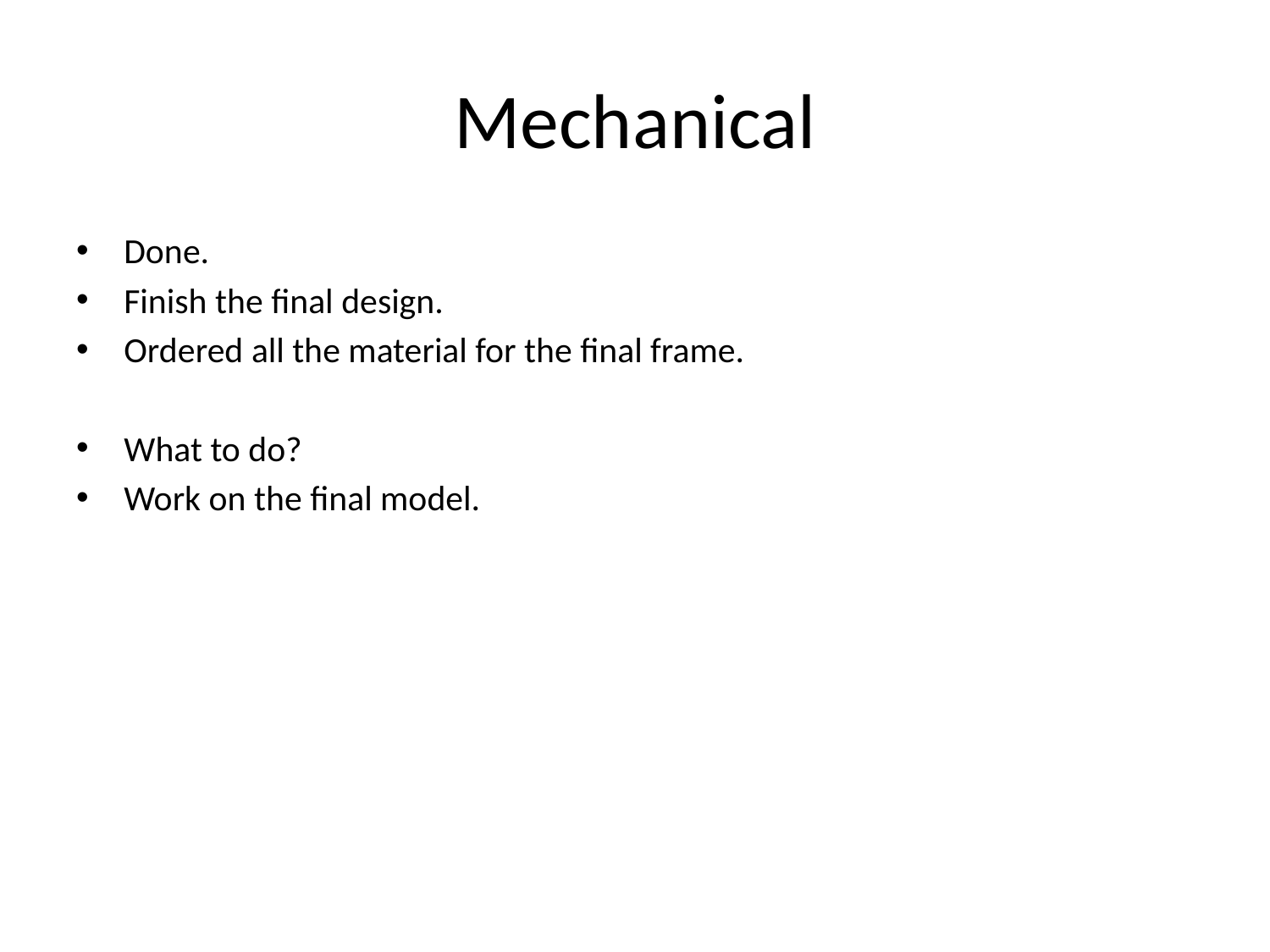

# Mechanical
Done.
Finish the final design.
Ordered all the material for the final frame.

What to do?
Work on the final model.